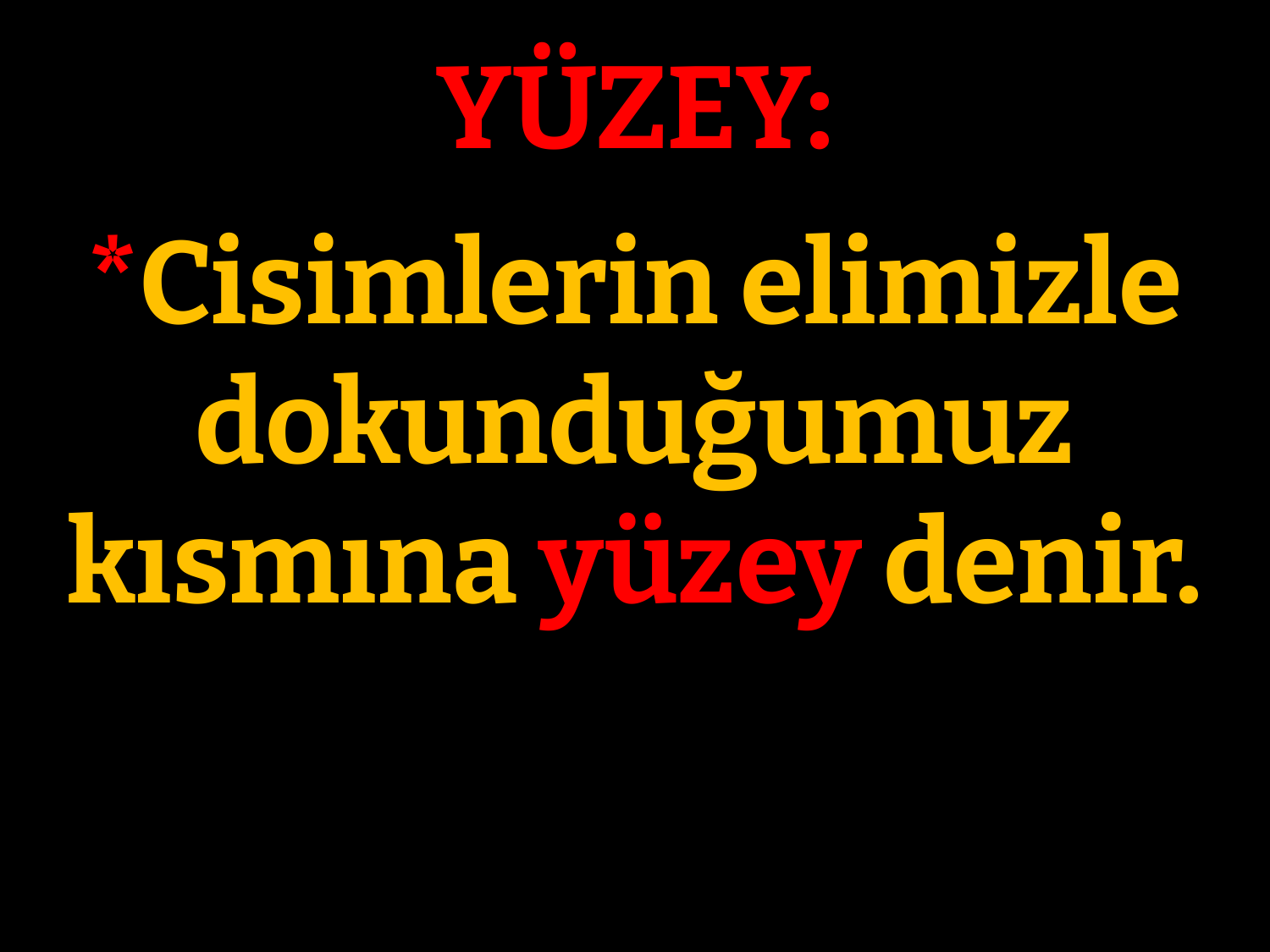

YÜZEY:
*Cisimlerin elimizle dokunduğumuz kısmına yüzey denir.

#